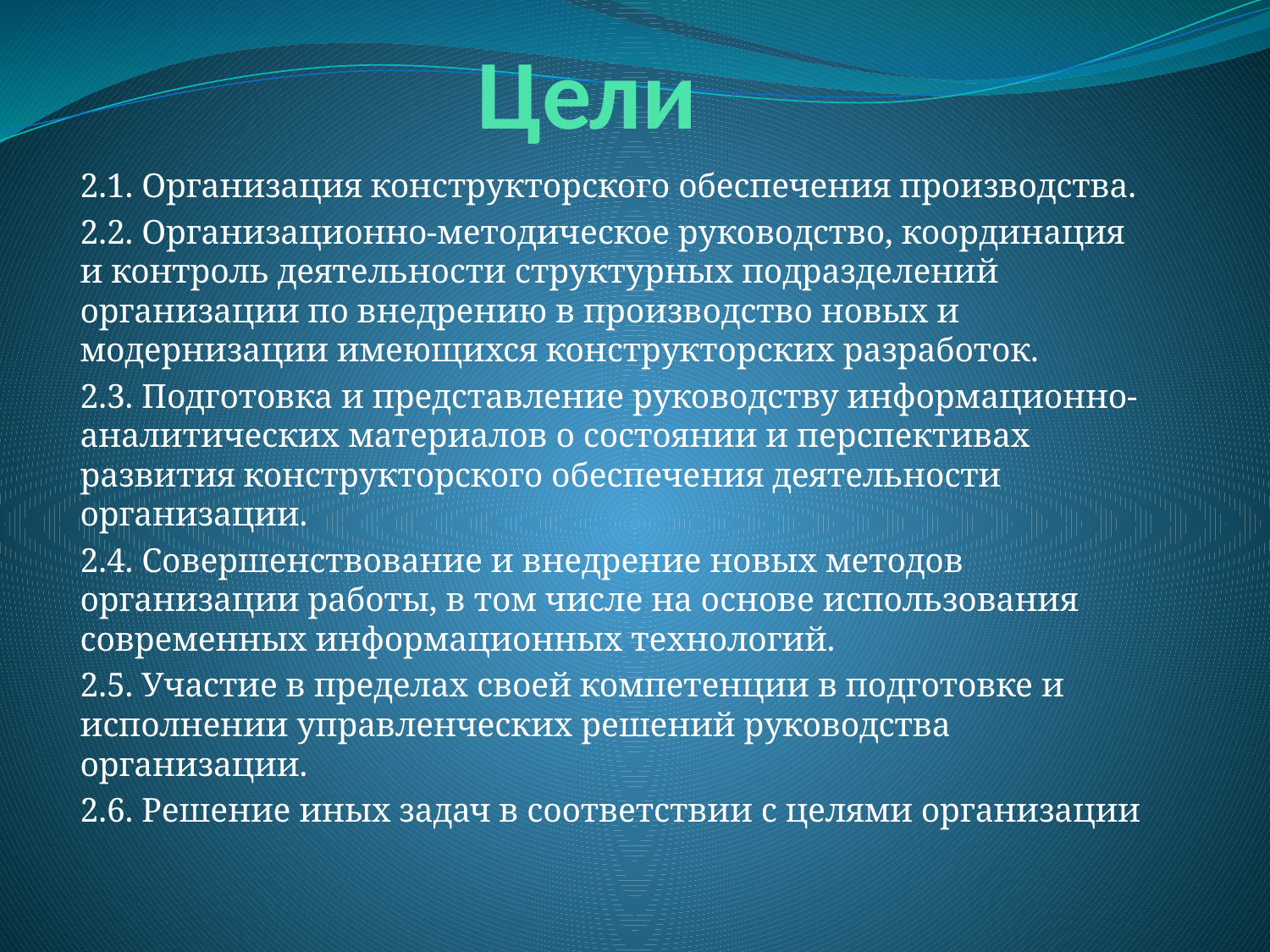

# Цели
2.1. Организация конструкторского обеспечения производства.
2.2. Организационно-методическое руководство, координация и контроль деятельности структурных подразделений организации по внедрению в производство новых и модернизации имеющихся конструкторских разработок.
2.3. Подготовка и представление руководству информационно-аналитических материалов о состоянии и перспективах развития конструкторского обеспечения деятельности организации.
2.4. Совершенствование и внедрение новых методов организации работы, в том числе на основе использования современных информационных технологий.
2.5. Участие в пределах своей компетенции в подготовке и исполнении управленческих решений руководства организации.
2.6. Решение иных задач в соответствии с целями организации